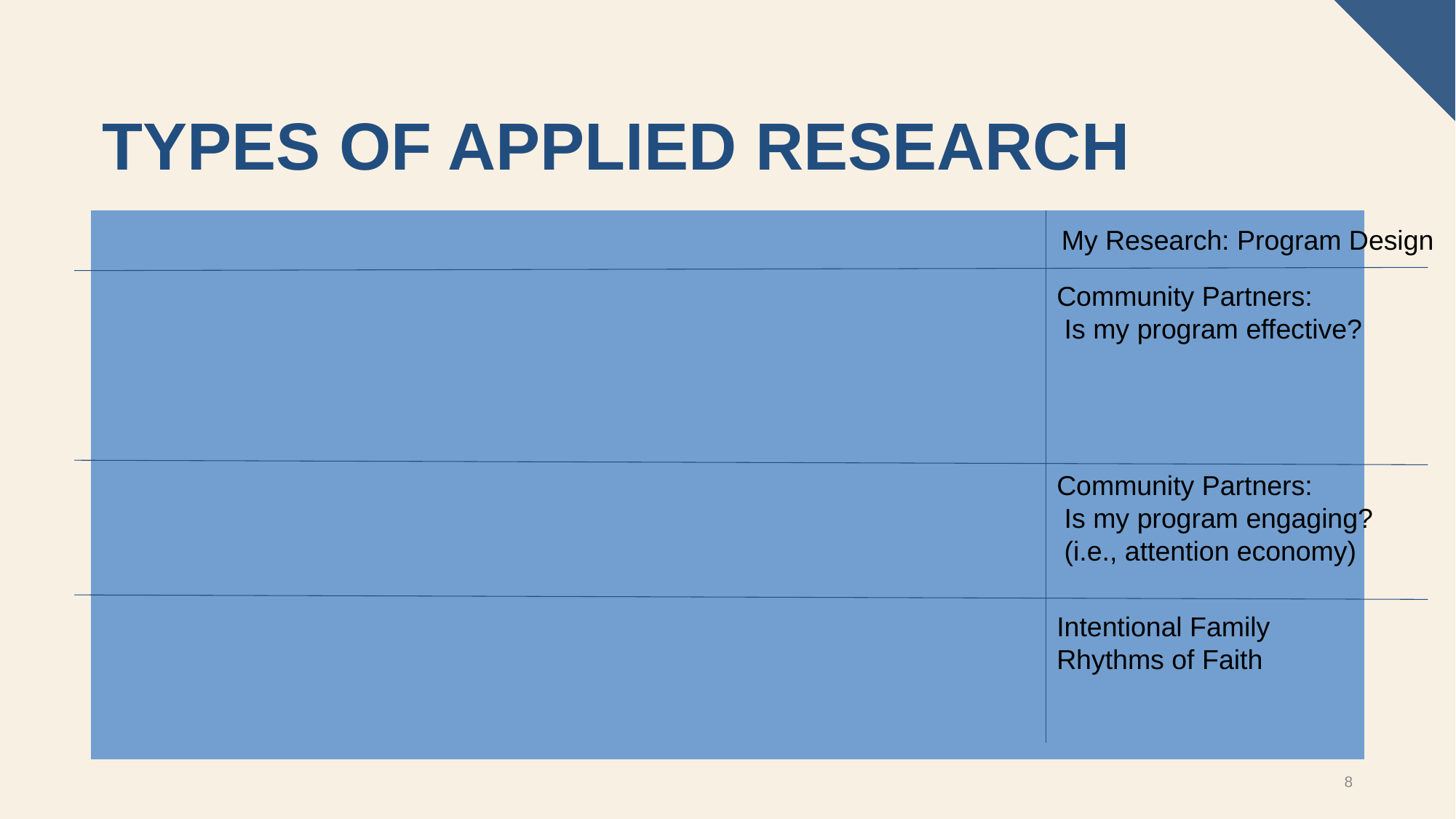

# Types oF APPLIED RESEARCH
Evaluation research
Identifying Evidence-based practices from the research
Determining Effectiveness, Efficiency in a specific context
Research and development (R&D)
Develop/Refine services and products-- Satisfaction
Action research
Find real solutions to client or community problems
 Community-action, Participatory-Based
My Research: Program Design
Community Partners:
 Is my program effective?
Community Partners:
 Is my program engaging?
 (i.e., attention economy)
Intentional Family
Rhythms of Faith
8